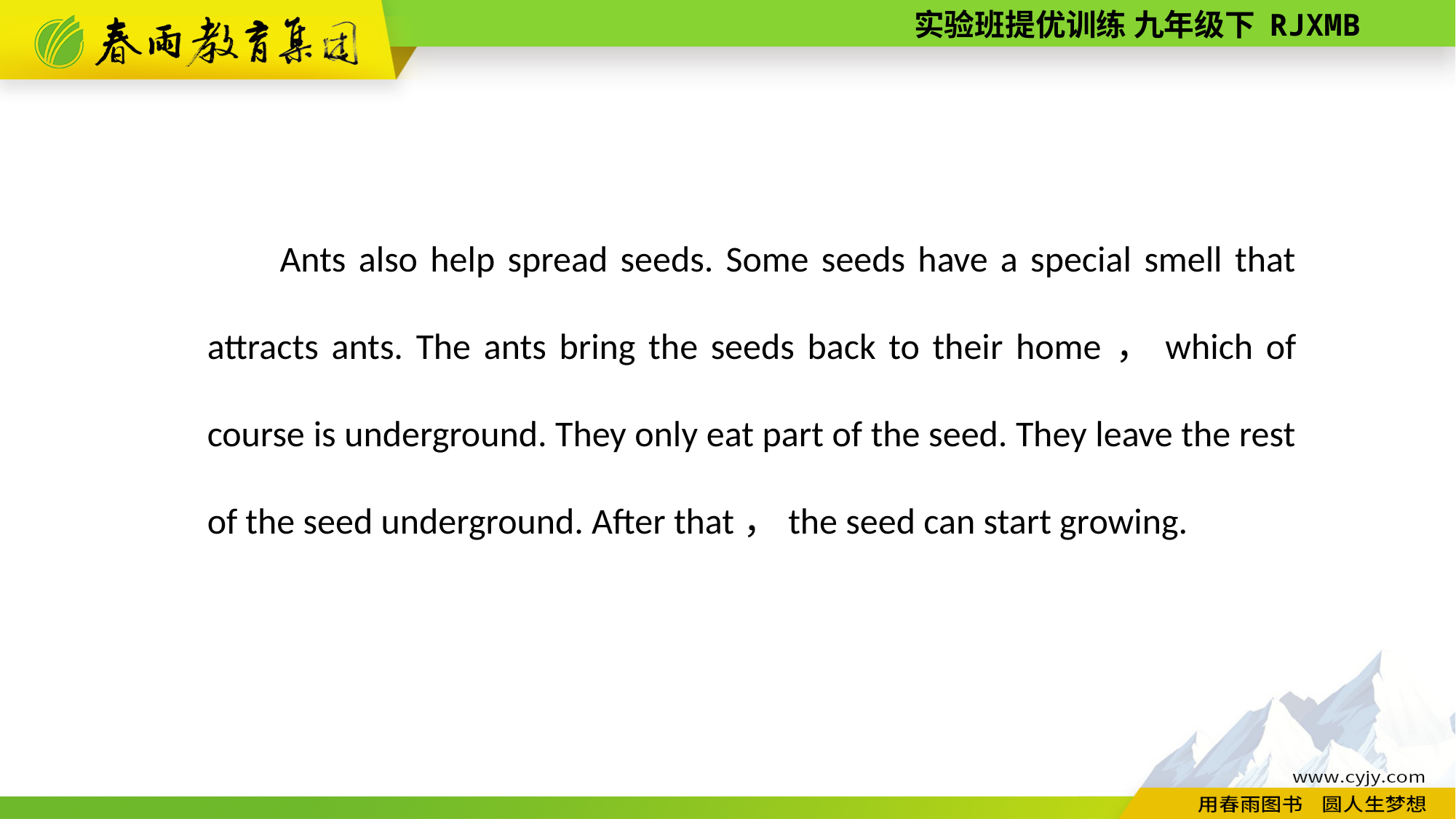

Ants also help spread seeds. Some seeds have a special smell that attracts ants. The ants bring the seeds back to their home，which of course is underground. They only eat part of the seed. They leave the rest of the seed underground. After that，the seed can start growing.